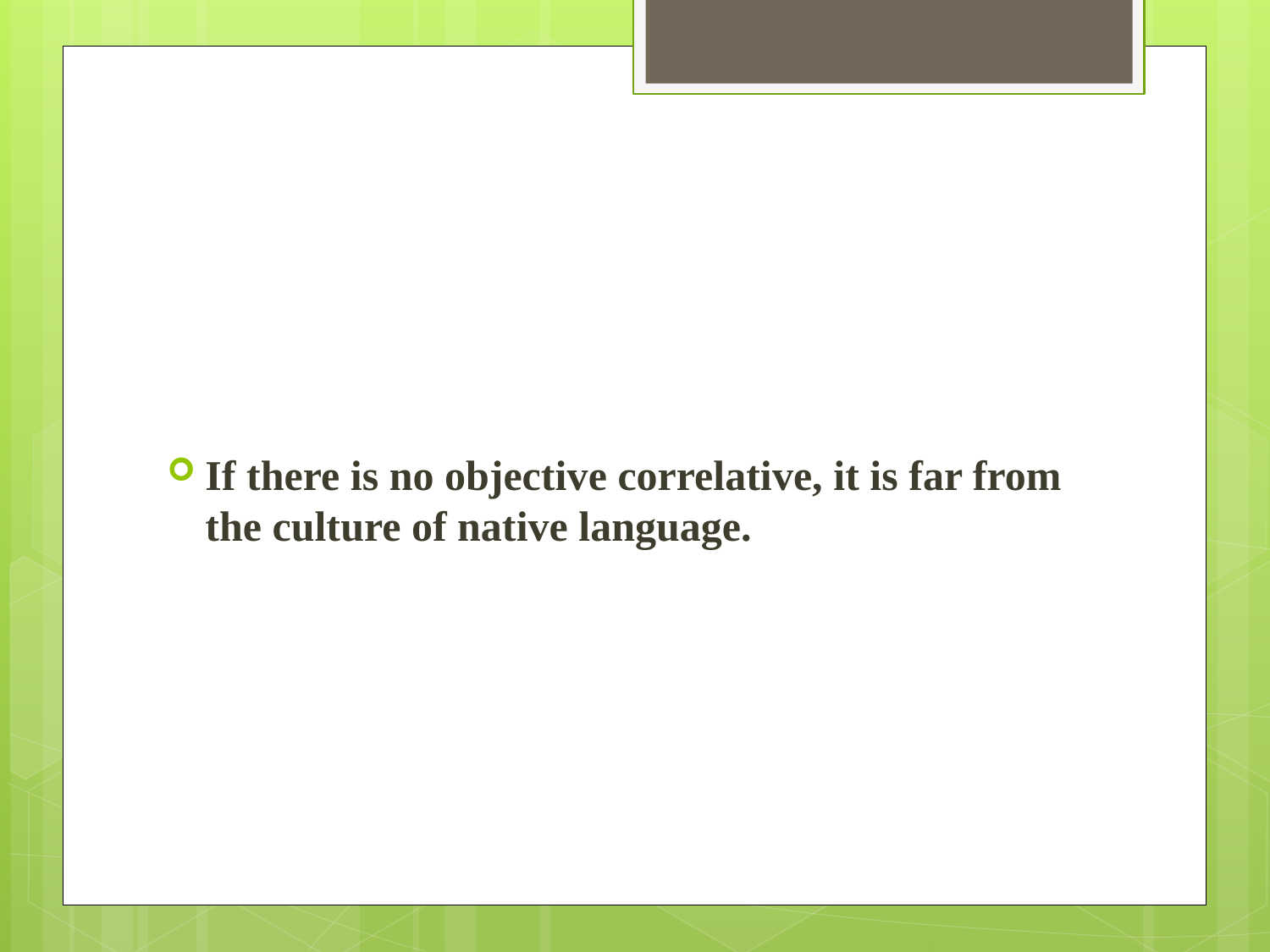

#

If there is no objective correlative, it is far from the culture of native language.